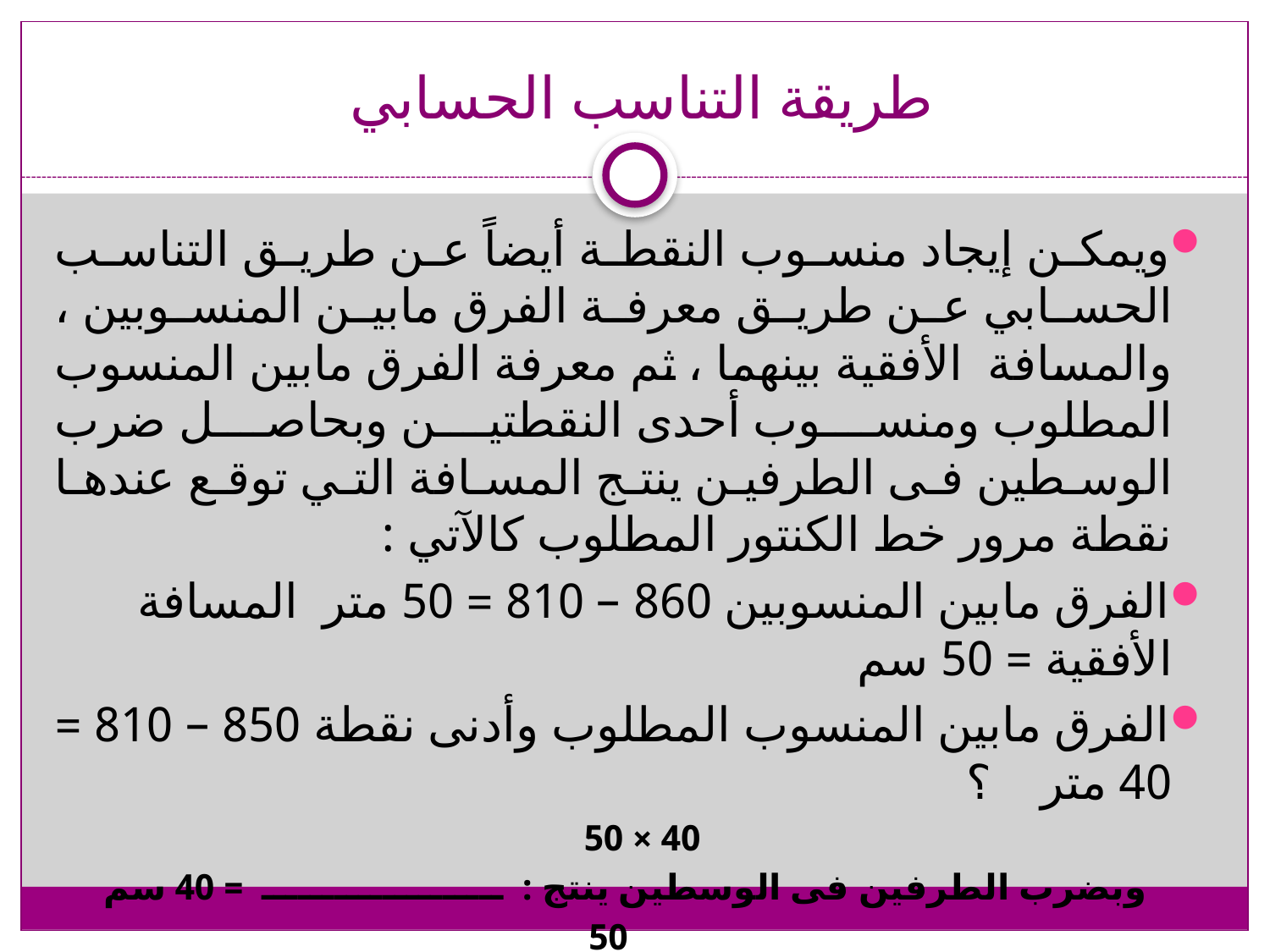

# طريقة التناسب الحسابي
ويمكن إيجاد منسوب النقطة أيضاً عن طريق التناسب الحسابي عن طريق معرفة الفرق مابين المنسوبين ، والمسافة  الأفقية بينهما ، ثم معرفة الفرق مابين المنسوب المطلوب ومنسوب أحدى النقطتين وبحاصل ضرب الوسطين فى الطرفين ينتج المسافة التي توقع عندها نقطة مرور خط الكنتور المطلوب كالآتي :
الفرق مابين المنسوبين 860 – 810 = 50 متر  المسافة الأفقية = 50 سم
الفرق مابين المنسوب المطلوب وأدنى نقطة 850 – 810 = 40 متر    ؟
                                                        40 × 50
       وبضرب الطرفين فى الوسطين ينتج :  ــــــــــــــــــــ  = 40 سم
                                                                50
أي ترتفع نقطة منسوب 850 بمقدار 40 سم عن نقطة منسوب 810